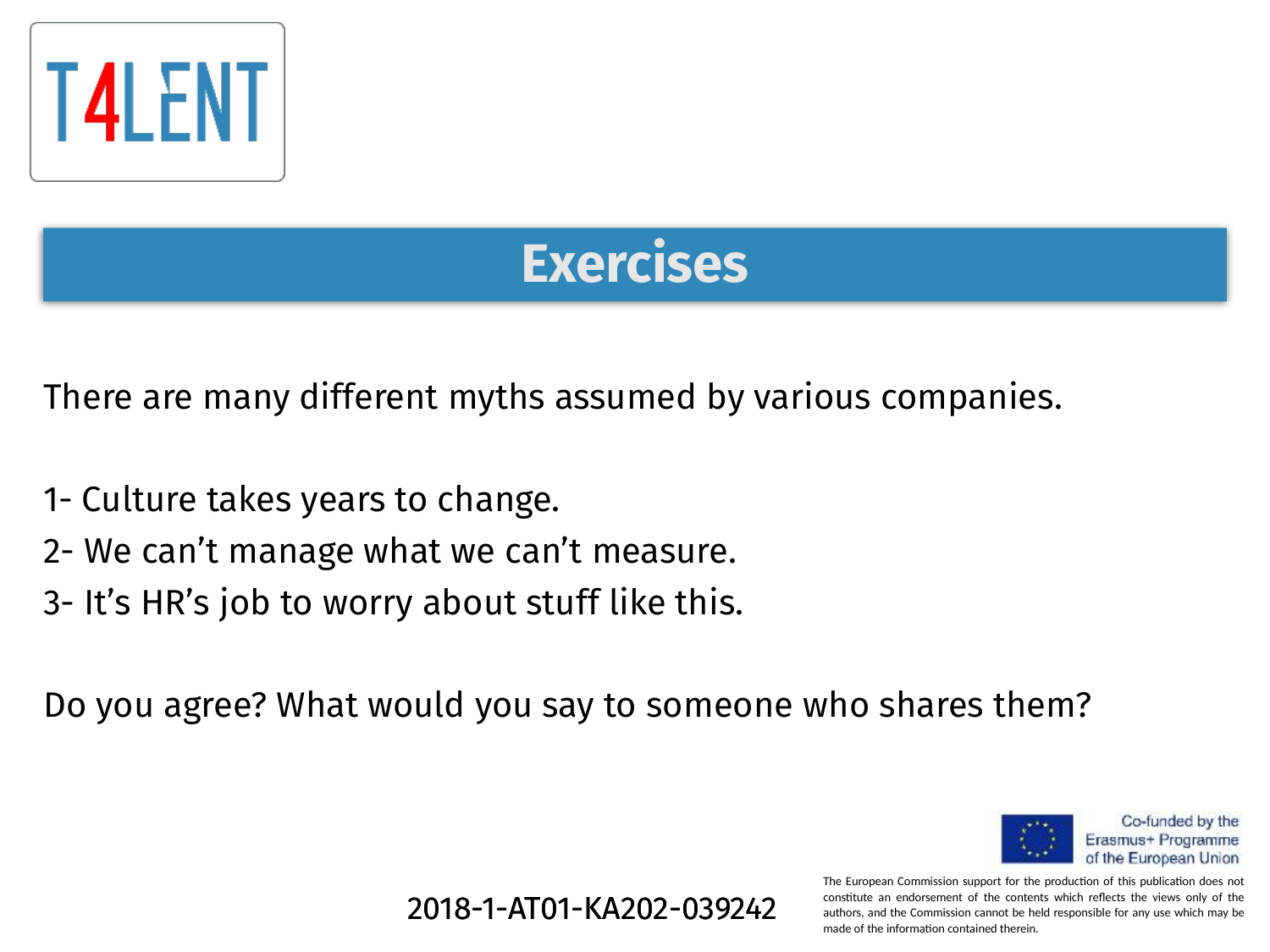

# Exercises
There are many different myths assumed by various companies.

1- Culture takes years to change.
2- We can’t manage what we can’t measure.
3- It’s HR’s job to worry about stuff like this.

Do you agree? What would you say to someone who shares them?
2018-1-AT01-KA202-039242